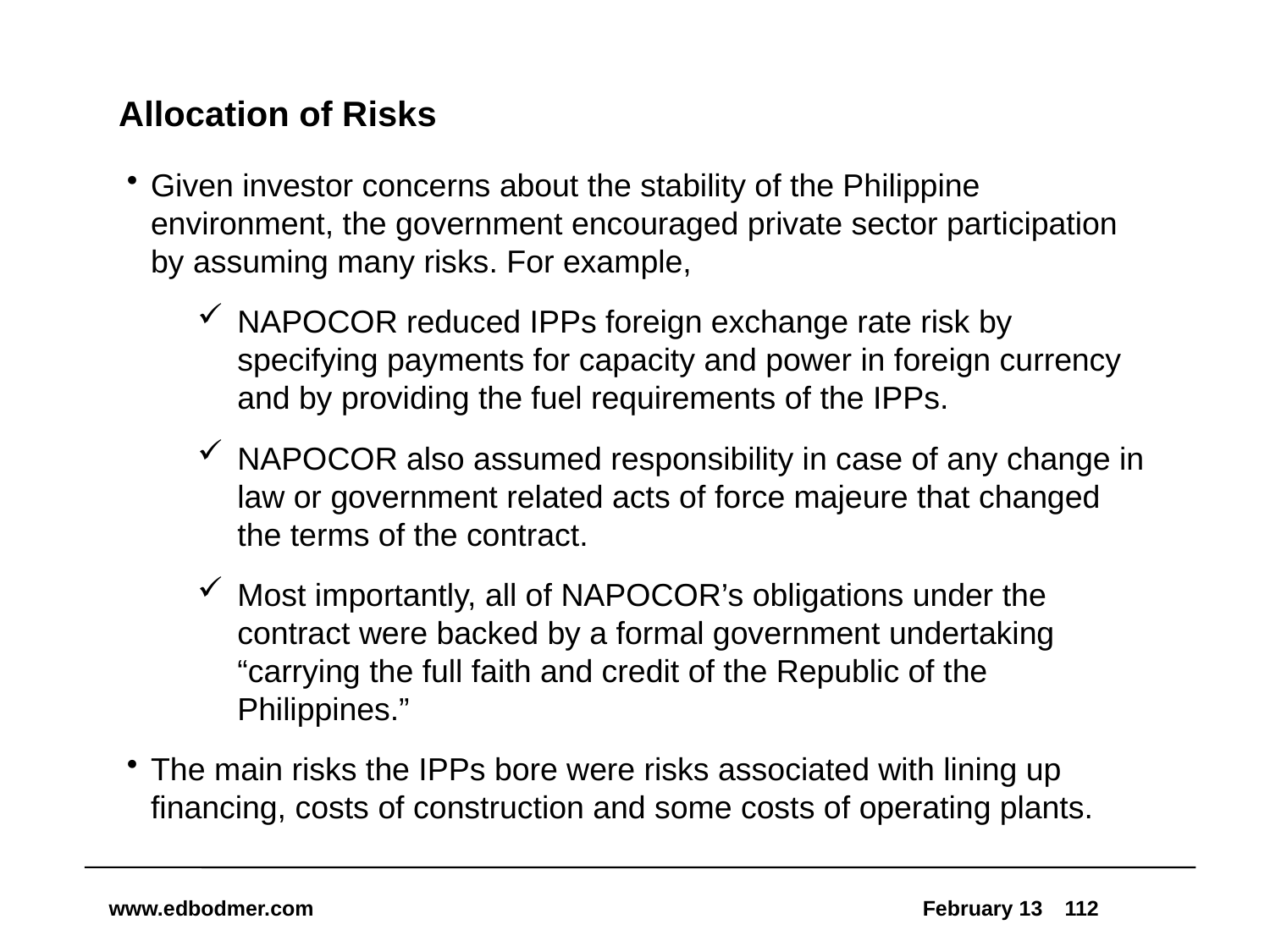

# Allocation of Risks
Given investor concerns about the stability of the Philippine environment, the government encouraged private sector participation by assuming many risks. For example,
NAPOCOR reduced IPPs foreign exchange rate risk by specifying payments for capacity and power in foreign currency and by providing the fuel requirements of the IPPs.
NAPOCOR also assumed responsibility in case of any change in law or government related acts of force majeure that changed the terms of the contract.
Most importantly, all of NAPOCOR’s obligations under the contract were backed by a formal government undertaking “carrying the full faith and credit of the Republic of the Philippines.”
The main risks the IPPs bore were risks associated with lining up financing, costs of construction and some costs of operating plants.